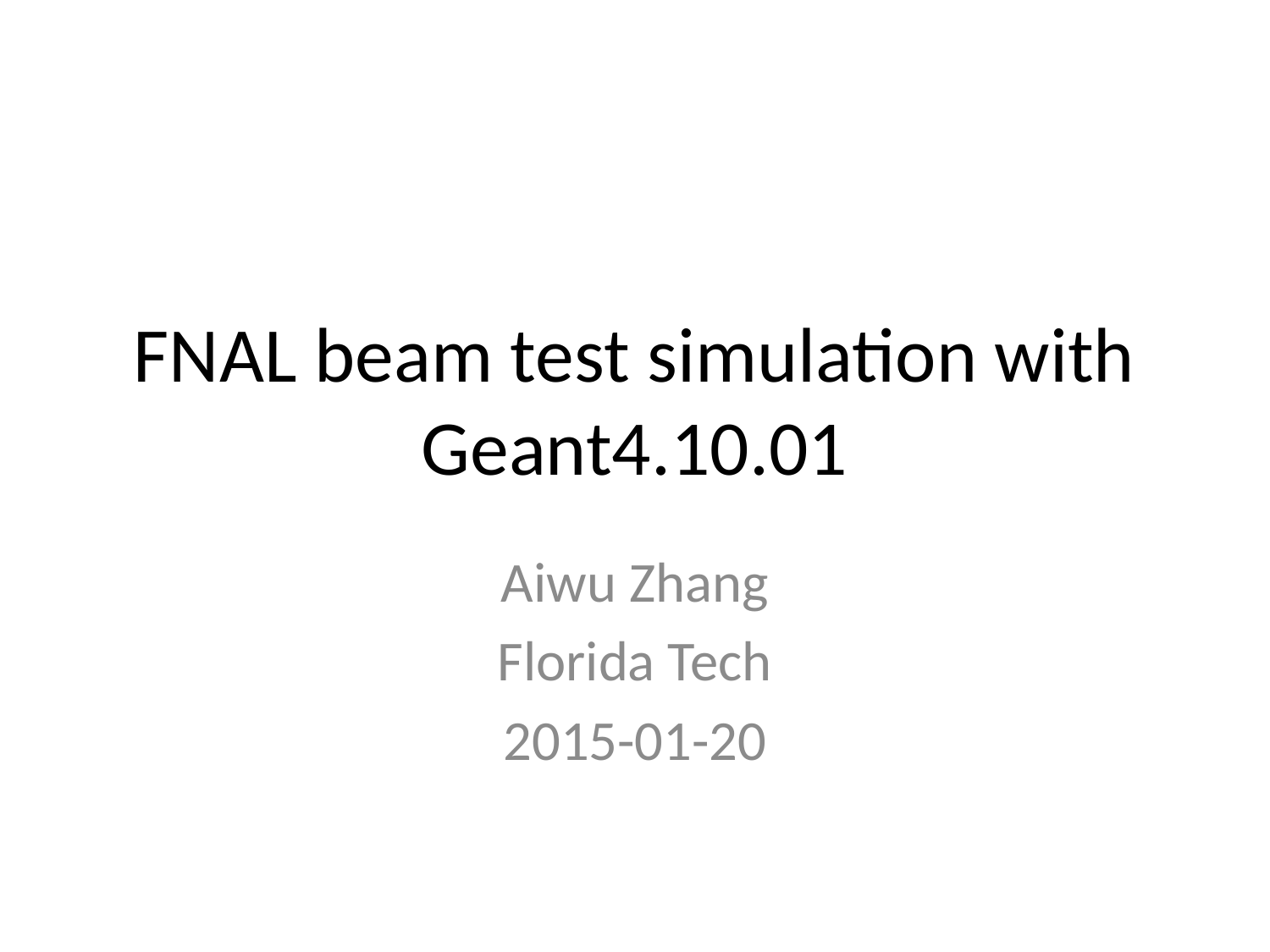

# FNAL beam test simulation with Geant4.10.01
Aiwu Zhang
Florida Tech
2015-01-20